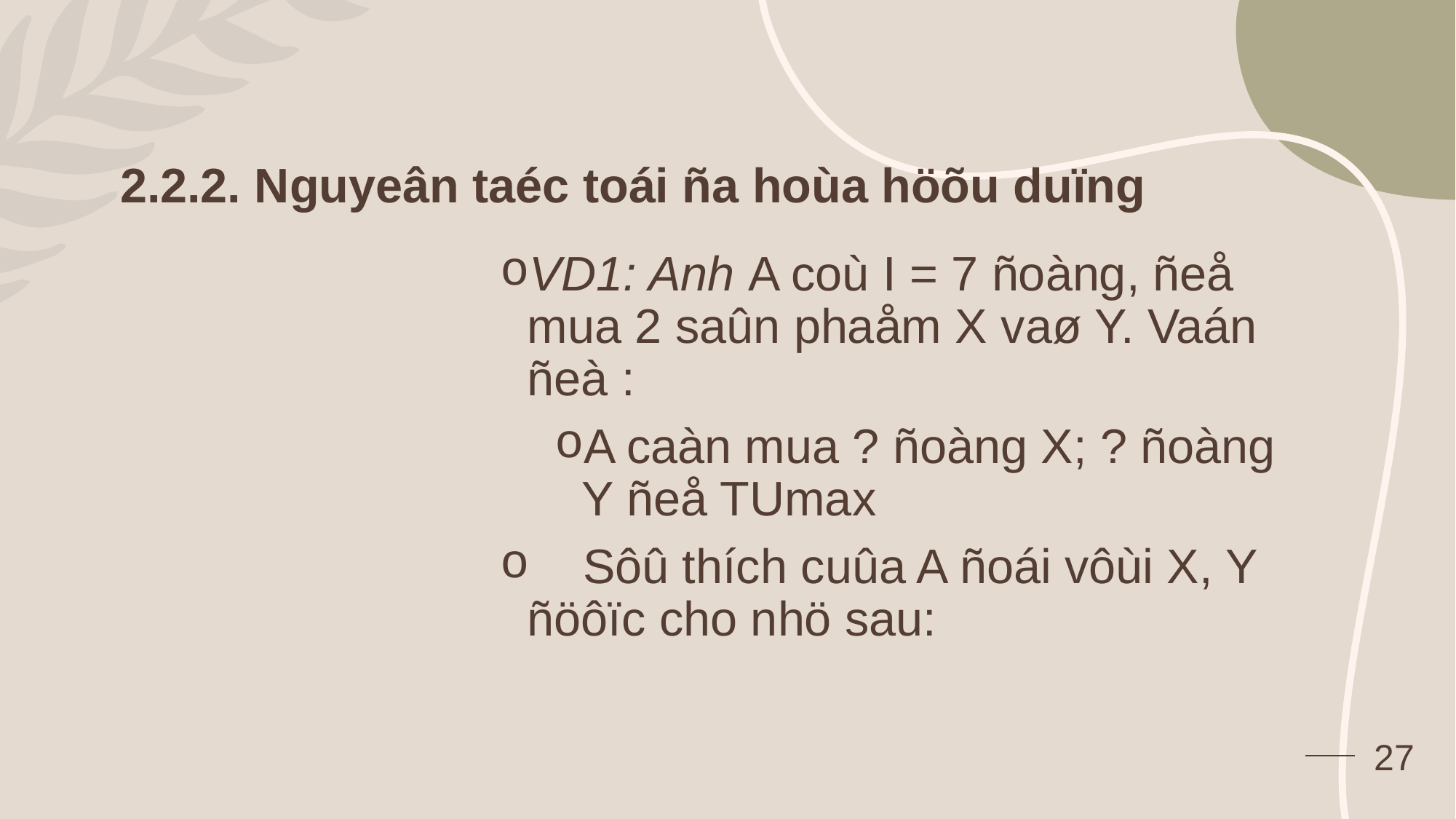

2.2.2. Nguyeân taéc toái ña hoùa höõu duïng

VD1: Anh A coù I = 7 ñoàng, ñeå mua 2 saûn phaåm X vaø Y. Vaán ñeà :
A caàn mua ? ñoàng X; ? ñoàng Y ñeå TUmax
    Sôû thích cuûa A ñoái vôùi X, Y ñöôïc cho nhö sau:
27